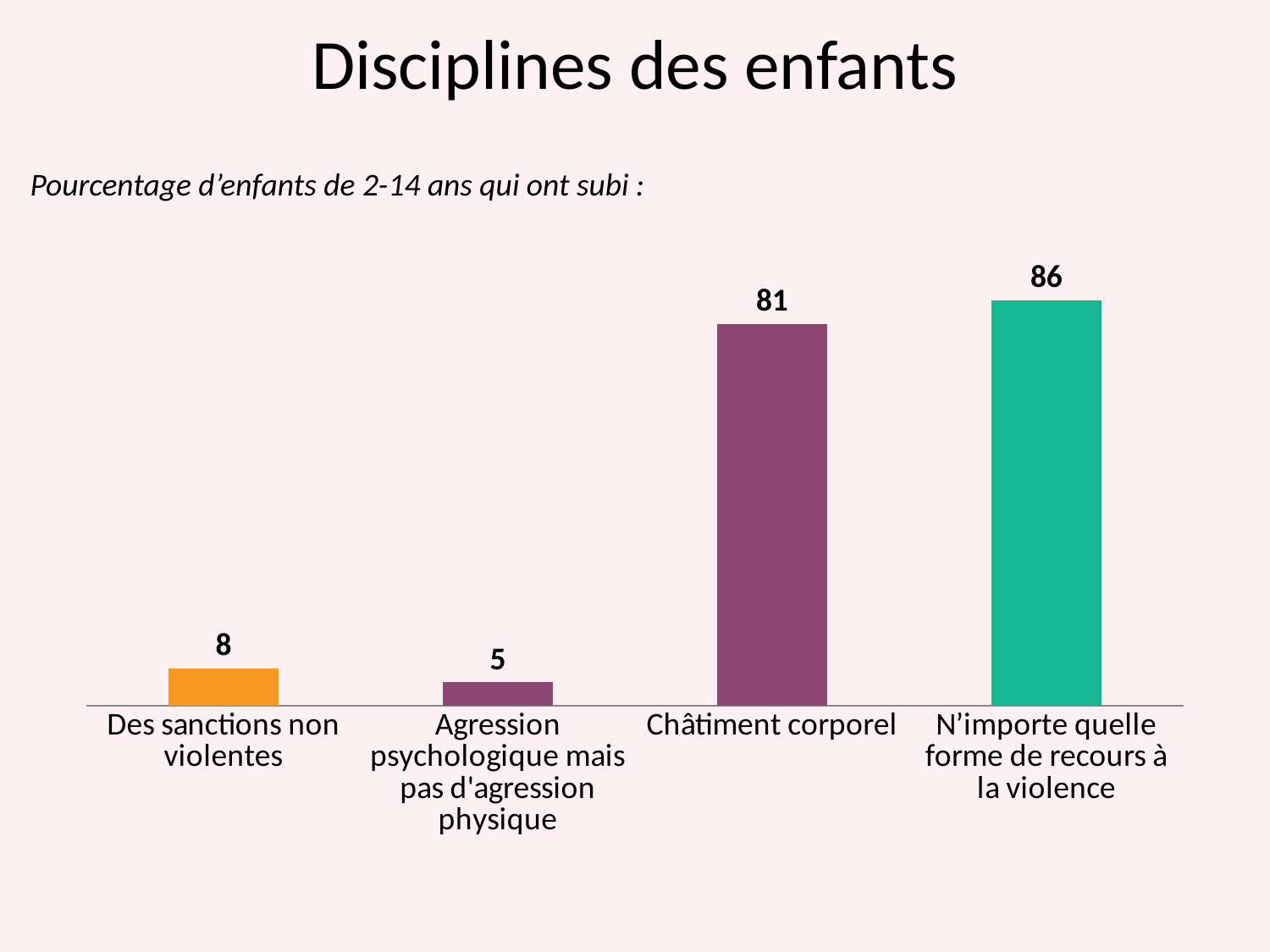

# Disciplines des enfants
Pourcentage d’enfants de 2-14 ans qui ont subi :

### Chart

| Category | Series 1 |
|---|---|
| Des sanctions non violentes | 8.0 |
| Agression psychologique mais pas d'agression physique | 5.0 |
| Châtiment corporel | 81.0 |
| N’importe quelle forme de recours à la violence | 86.0 |